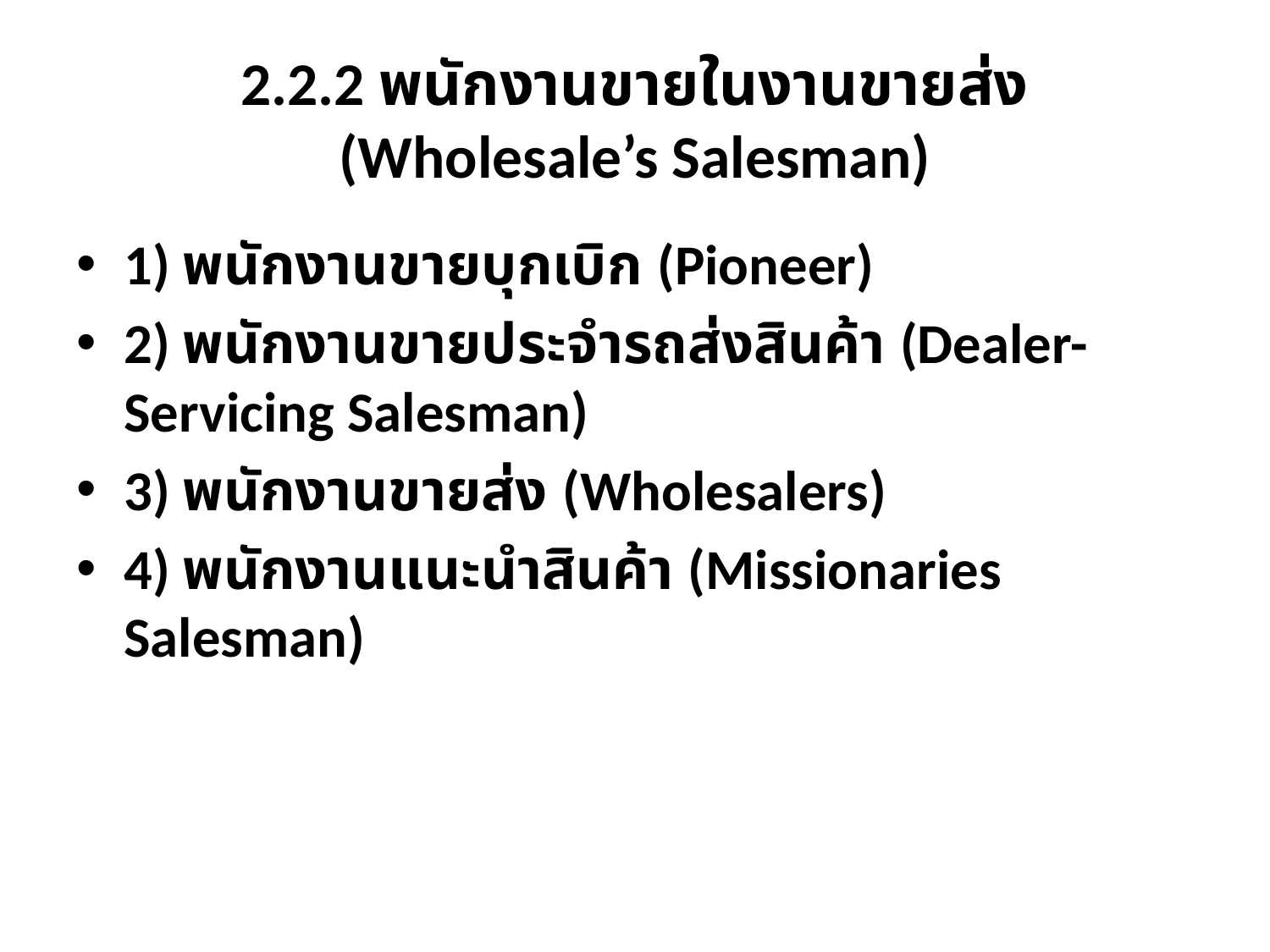

# 2.2.2 พนักงานขายในงานขายส่ง (Wholesale’s Salesman)
1) พนักงานขายบุกเบิก (Pioneer)
2) พนักงานขายประจำรถส่งสินค้า (Dealer-Servicing Salesman)
3) พนักงานขายส่ง (Wholesalers)
4) พนักงานแนะนำสินค้า (Missionaries Salesman)